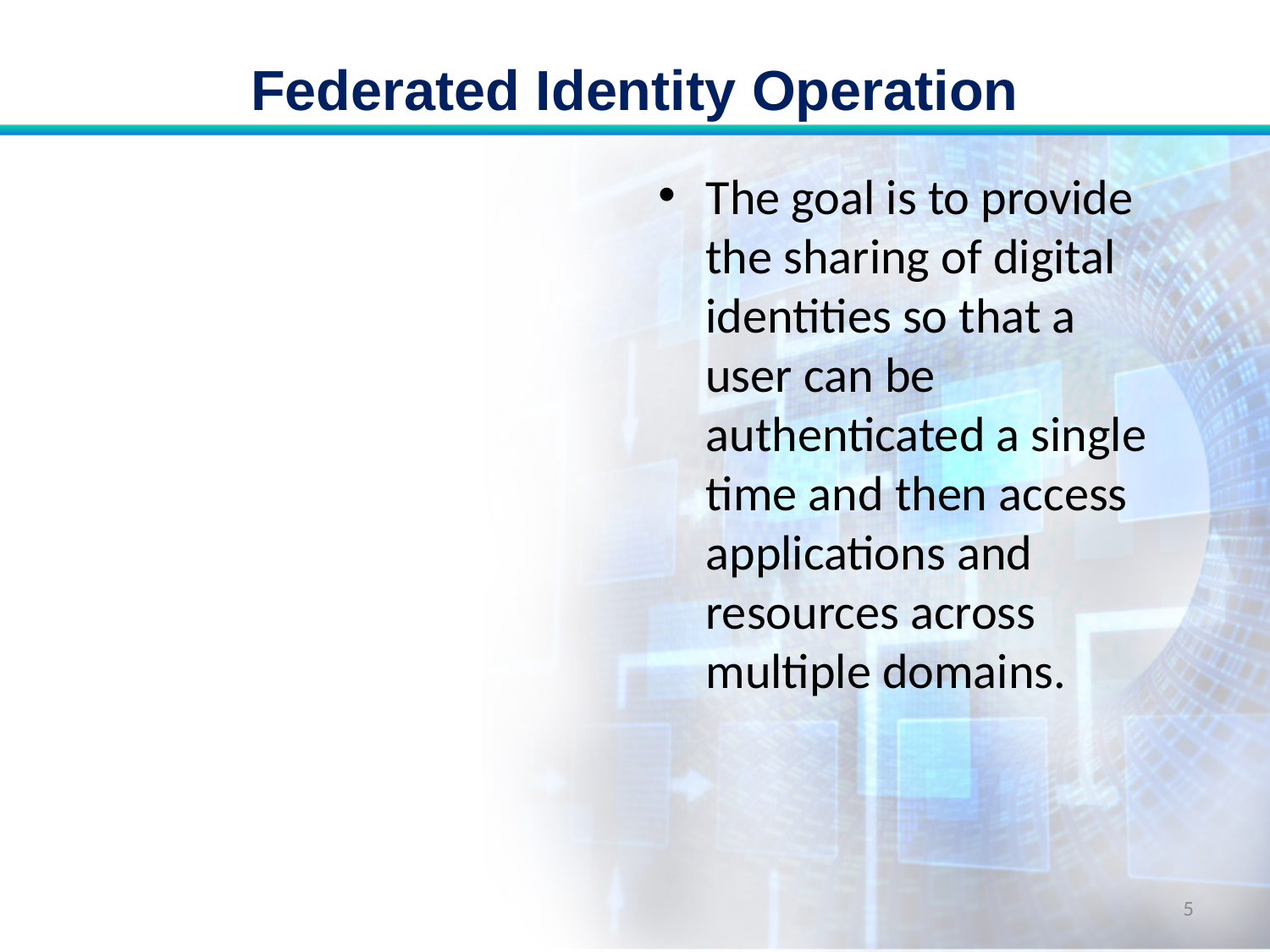

# Federated Identity Operation
The goal is to provide the sharing of digital identities so that a user can be authenticated a single time and then access applications and resources across multiple domains.
5